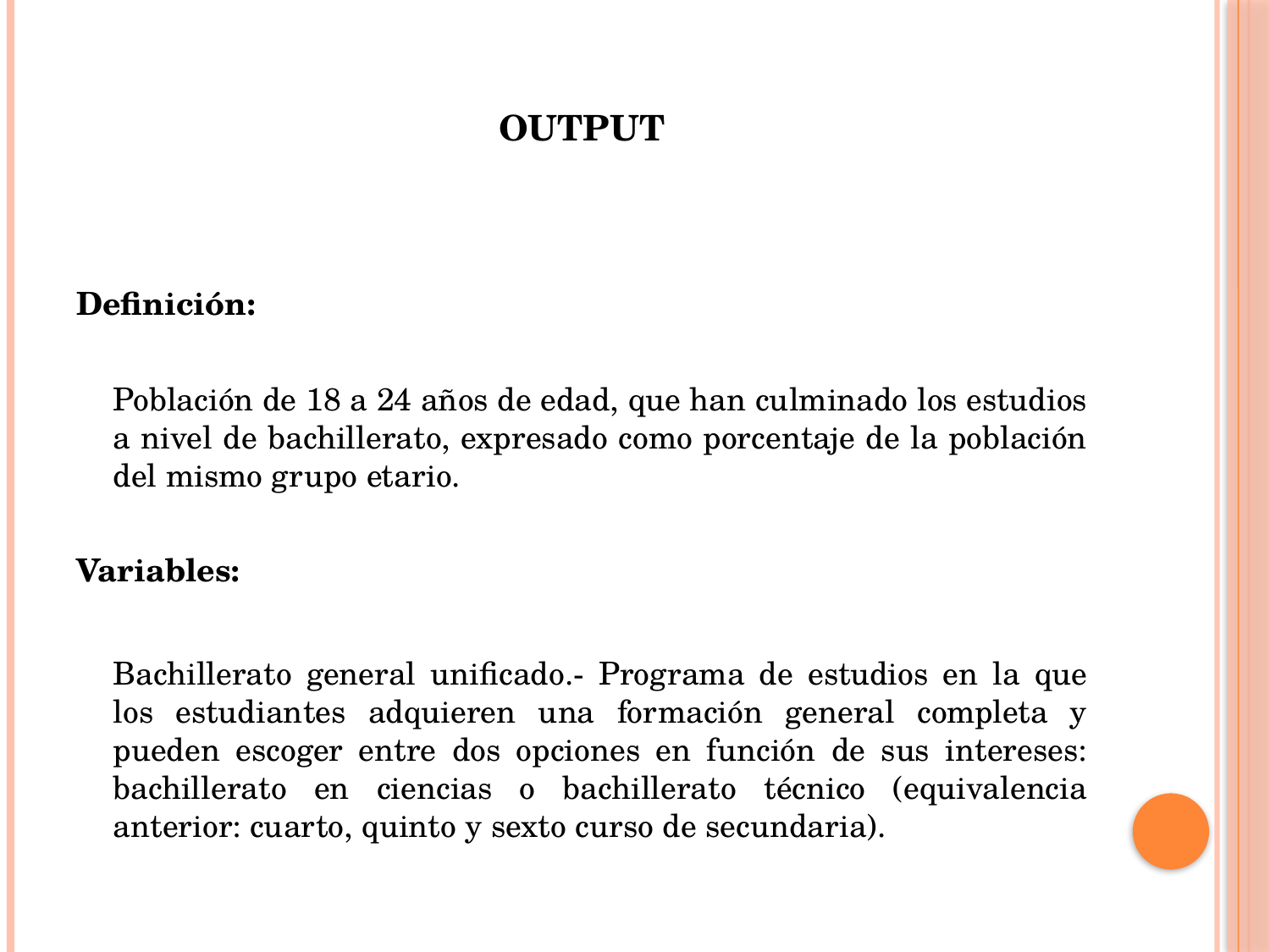

# OUTPUT

Definición:

	Población de 18 a 24 años de edad, que han culminado los estudios a nivel de bachillerato, expresado como porcentaje de la población del mismo grupo etario.

Variables:

	Bachillerato general unificado.- Programa de estudios en la que los estudiantes adquieren una formación general completa y pueden escoger entre dos opciones en función de sus intereses: bachillerato en ciencias o bachillerato técnico (equivalencia anterior: cuarto, quinto y sexto curso de secundaria).